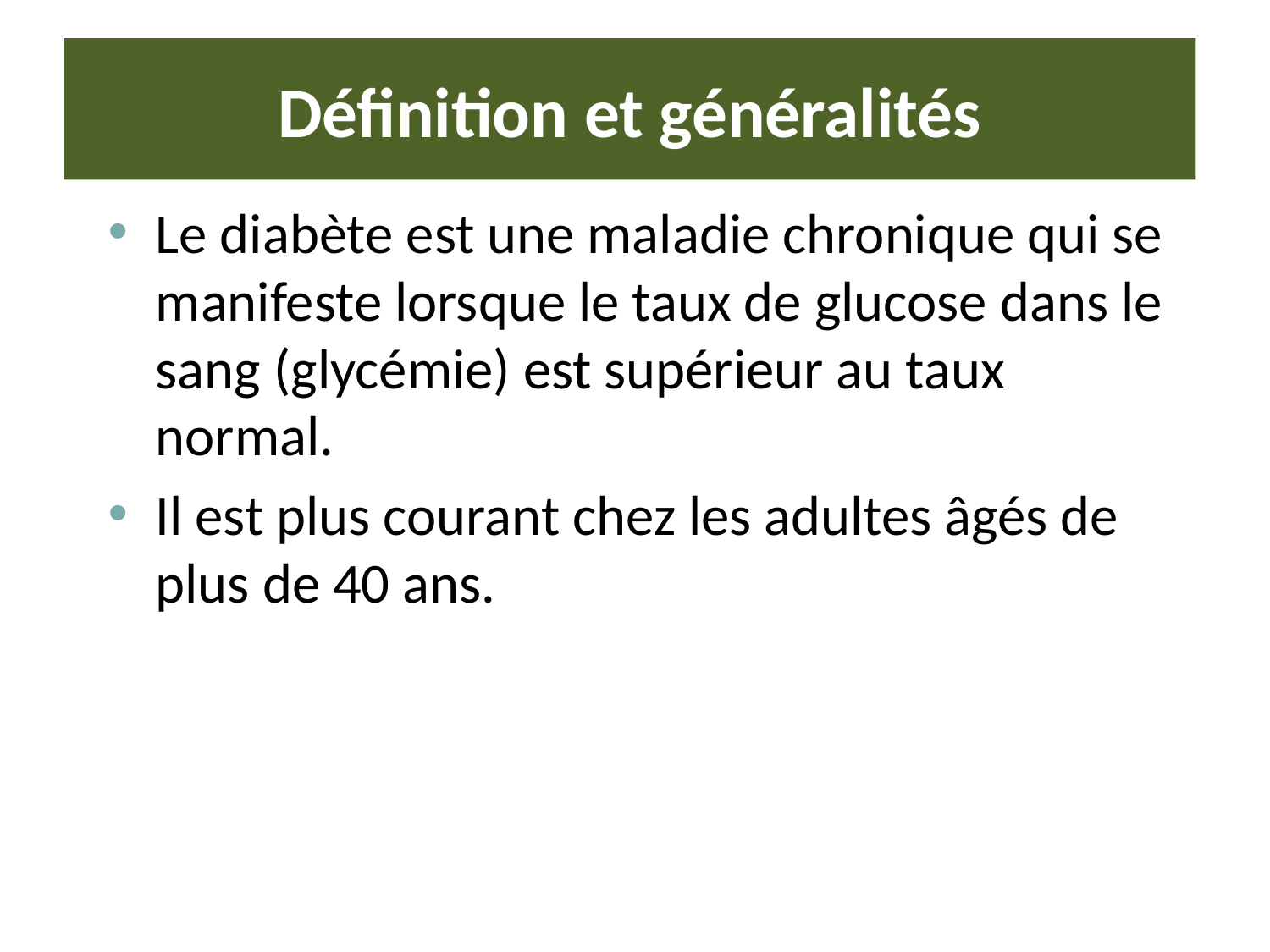

# Définition et généralités
Le diabète est une maladie chronique qui se manifeste lorsque le taux de glucose dans le sang (glycémie) est supérieur au taux normal.
Il est plus courant chez les adultes âgés de plus de 40 ans.